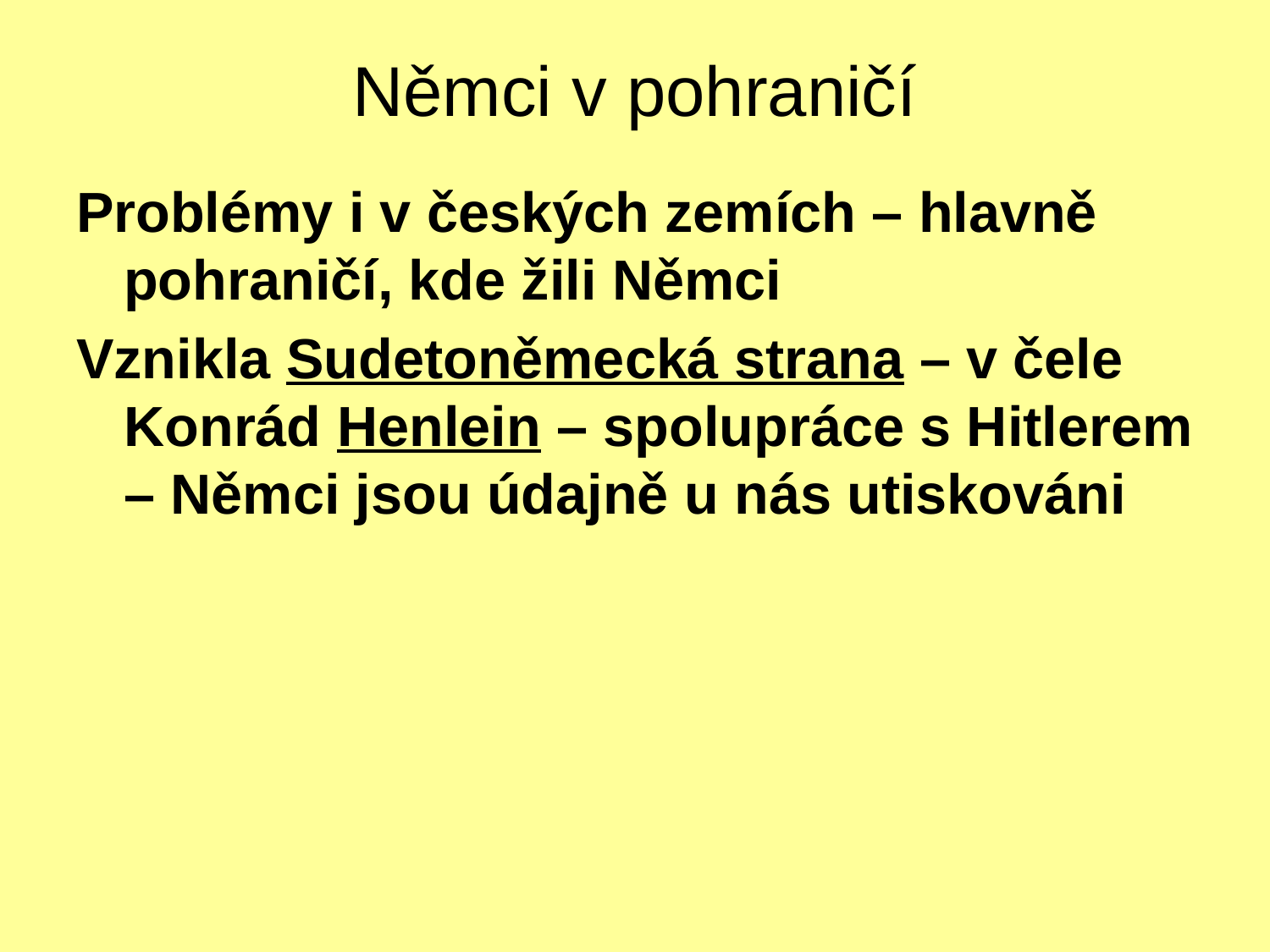

# Němci v pohraničí
Problémy i v českých zemích – hlavně pohraničí, kde žili Němci
Vznikla Sudetoněmecká strana – v čele Konrád Henlein – spolupráce s Hitlerem – Němci jsou údajně u nás utiskováni